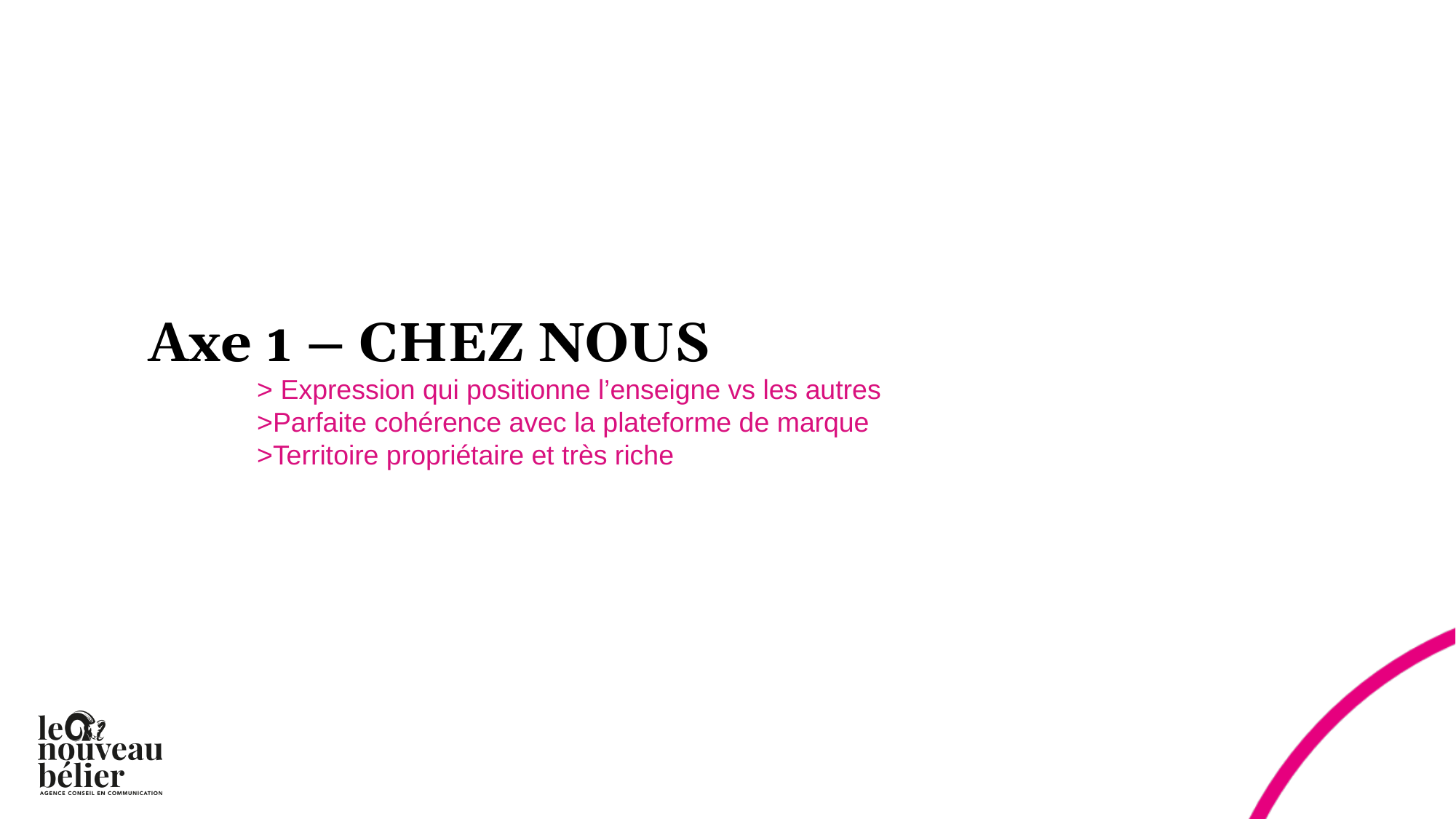

Axe 1 – CHEZ NOUS
	> Expression qui positionne l’enseigne vs les autres
	>Parfaite cohérence avec la plateforme de marque
	>Territoire propriétaire et très riche